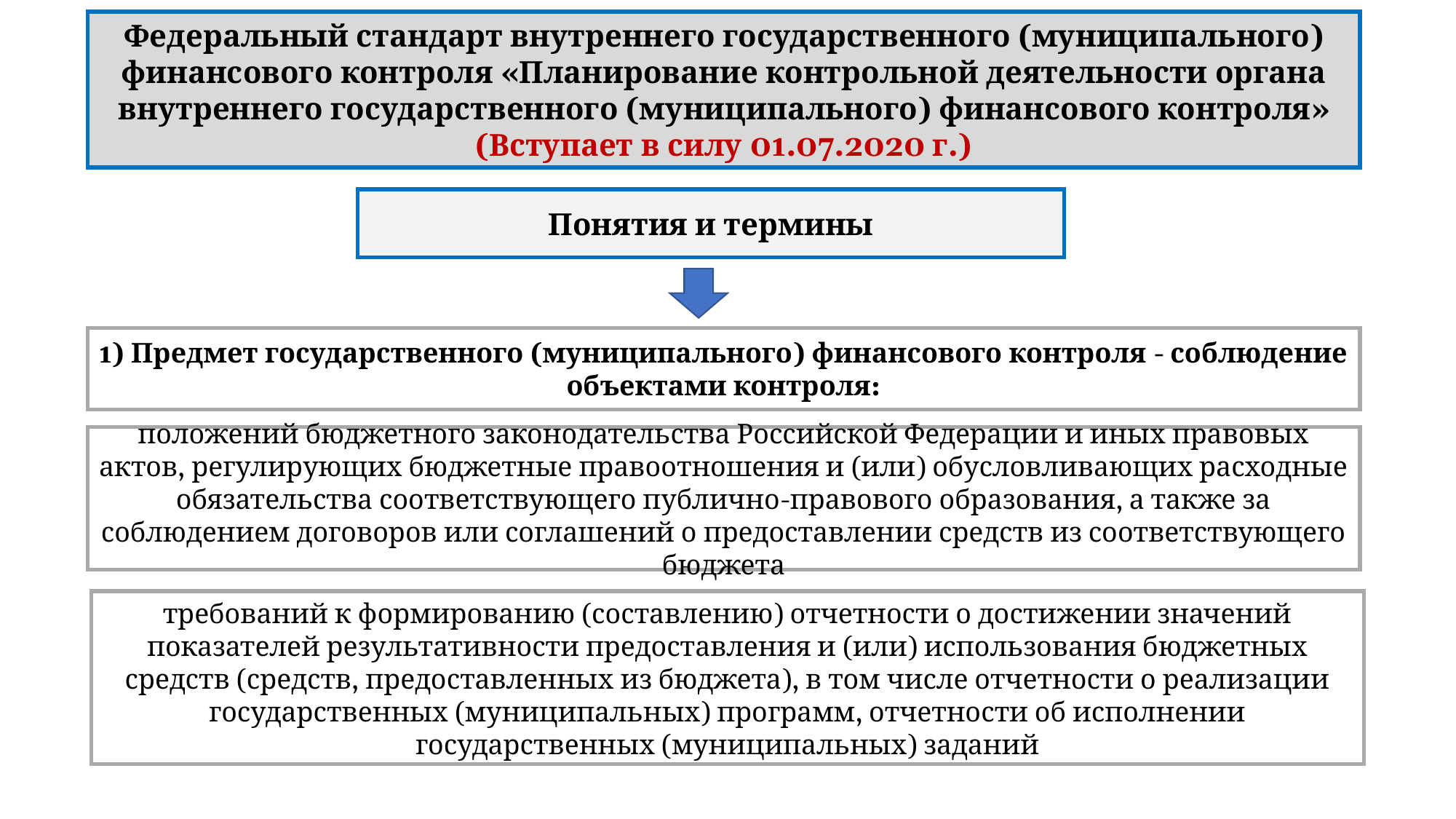

Федеральный стандарт внутреннего государственного (муниципального) финансового контроля «Планирование контрольной деятельности органа внутреннего государственного (муниципального) финансового контроля» (Вступает в силу 01.07.2020 г.)
Понятия и термины

1) Предмет государственного (муниципального) финансового контроля - соблюдение объектами контроля:
положений бюджетного законодательства Российской Федерации и иных правовых актов, регулирующих бюджетные правоотношения и (или) обусловливающих расходные обязательства соответствующего публично-правового образования, а также за соблюдением договоров или соглашений о предоставлении средств из соответствующего бюджета
требований к формированию (составлению) отчетности о достижении значений показателей результативности предоставления и (или) использования бюджетных средств (средств, предоставленных из бюджета), в том числе отчетности о реализации государственных (муниципальных) программ, отчетности об исполнении государственных (муниципальных) заданий